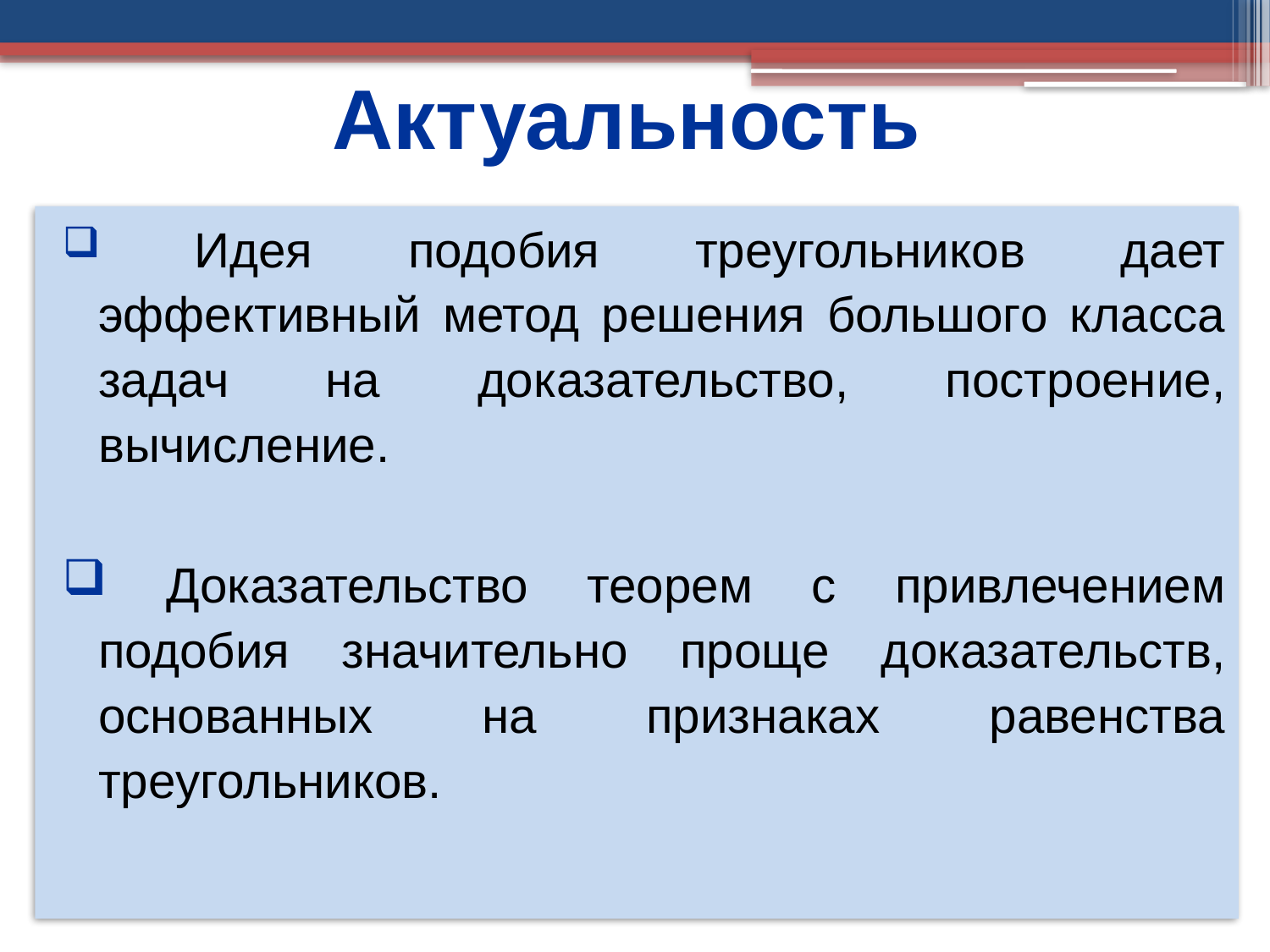

# Актуальность
 Идея подобия треугольников дает эффективный метод решения большого класса задач на доказательство, построение, вычисление.

 Доказательство теорем с привлечением подобия значительно проще доказательств, основанных на признаках равенства треугольников.